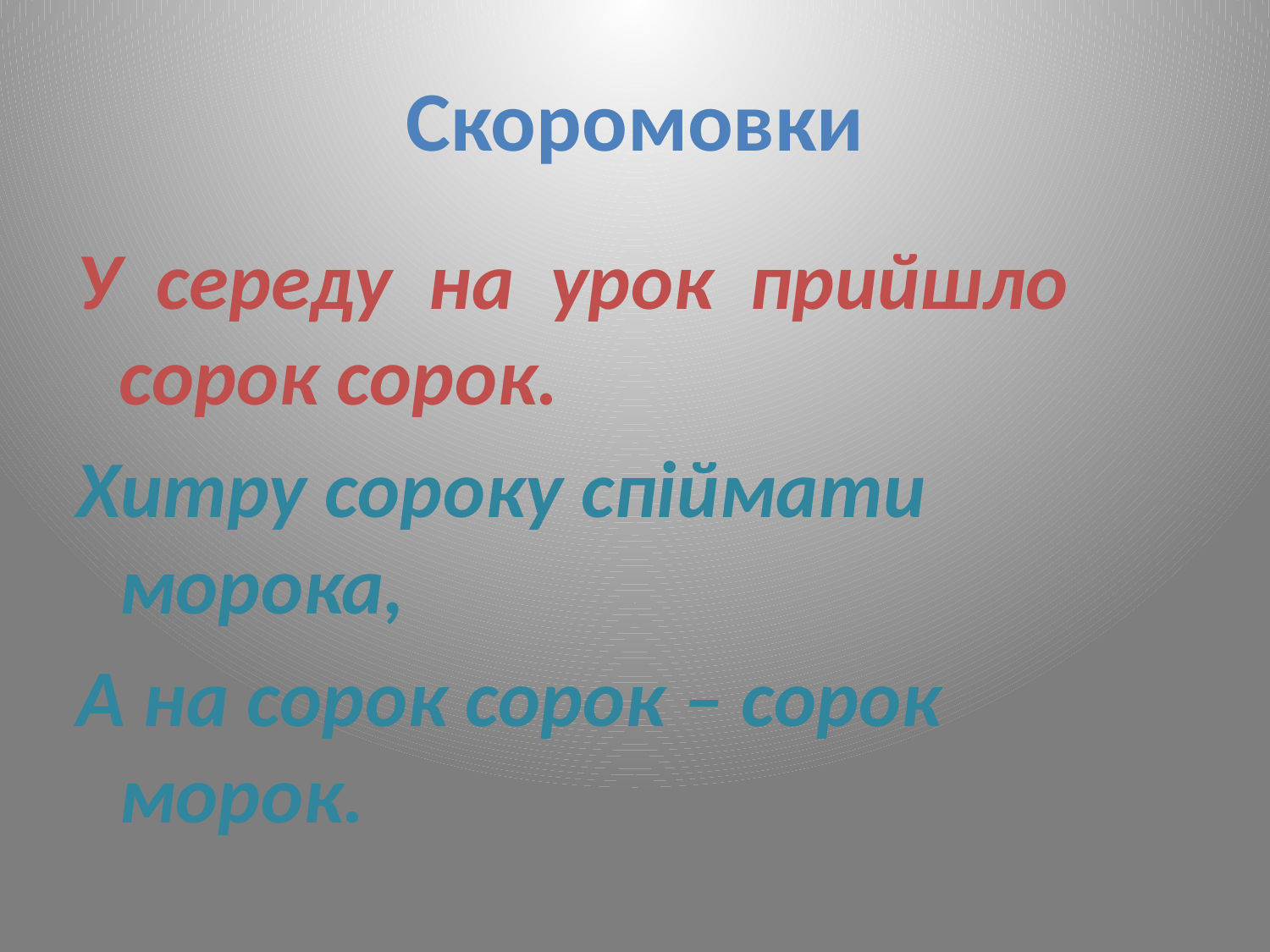

# Скоромовки
У  середу  на  урок  прийшло  сорок сорок.
Хитру сороку спіймати морока,
А на сорок сорок – сорок морок.